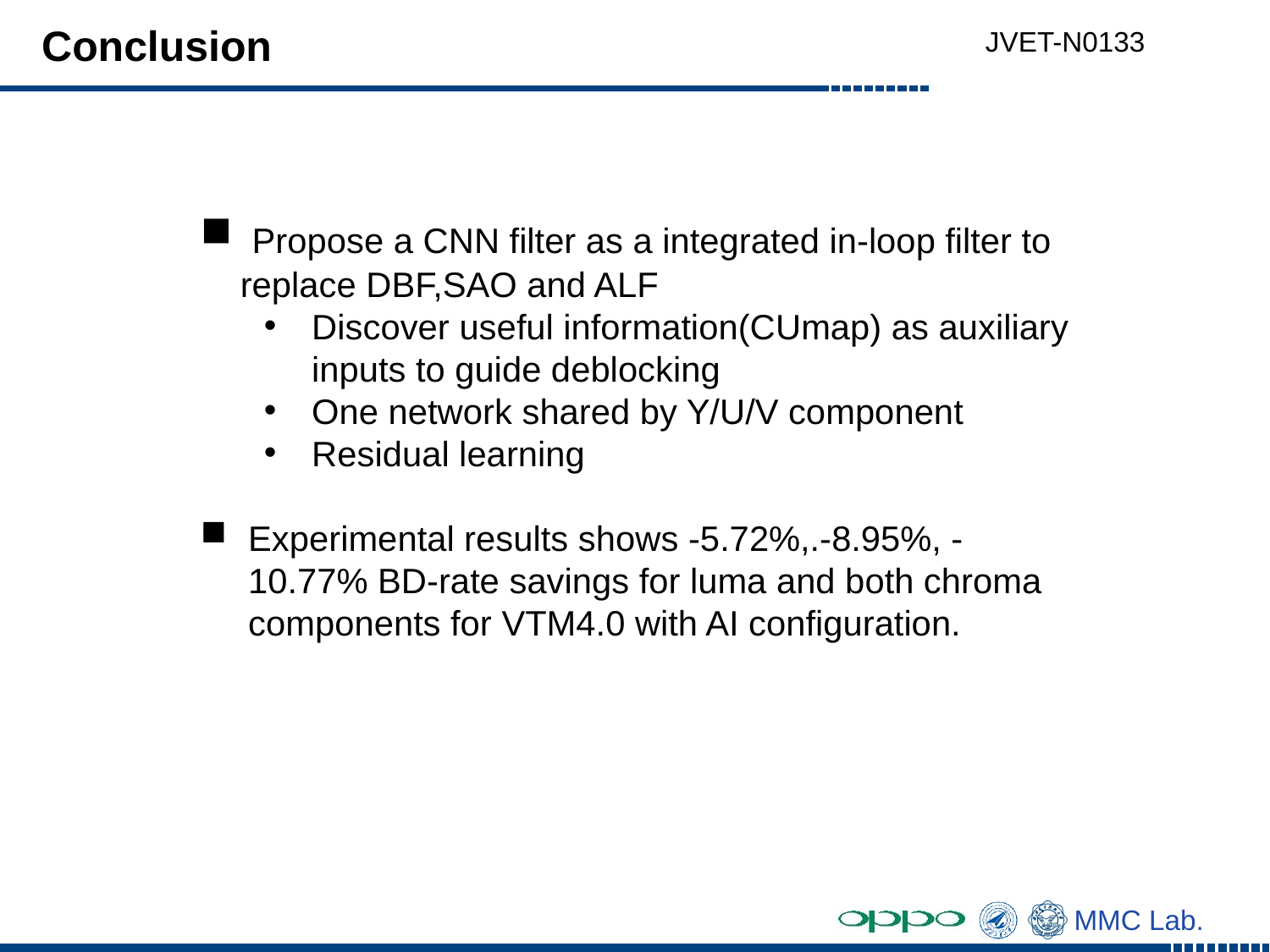

JVET-N0133
# Conclusion
 Propose a CNN filter as a integrated in-loop filter to replace DBF,SAO and ALF
Discover useful information(CUmap) as auxiliary inputs to guide deblocking
One network shared by Y/U/V component
Residual learning

Experimental results shows -5.72%,.-8.95%, -10.77% BD-rate savings for luma and both chroma components for VTM4.0 with AI configuration.